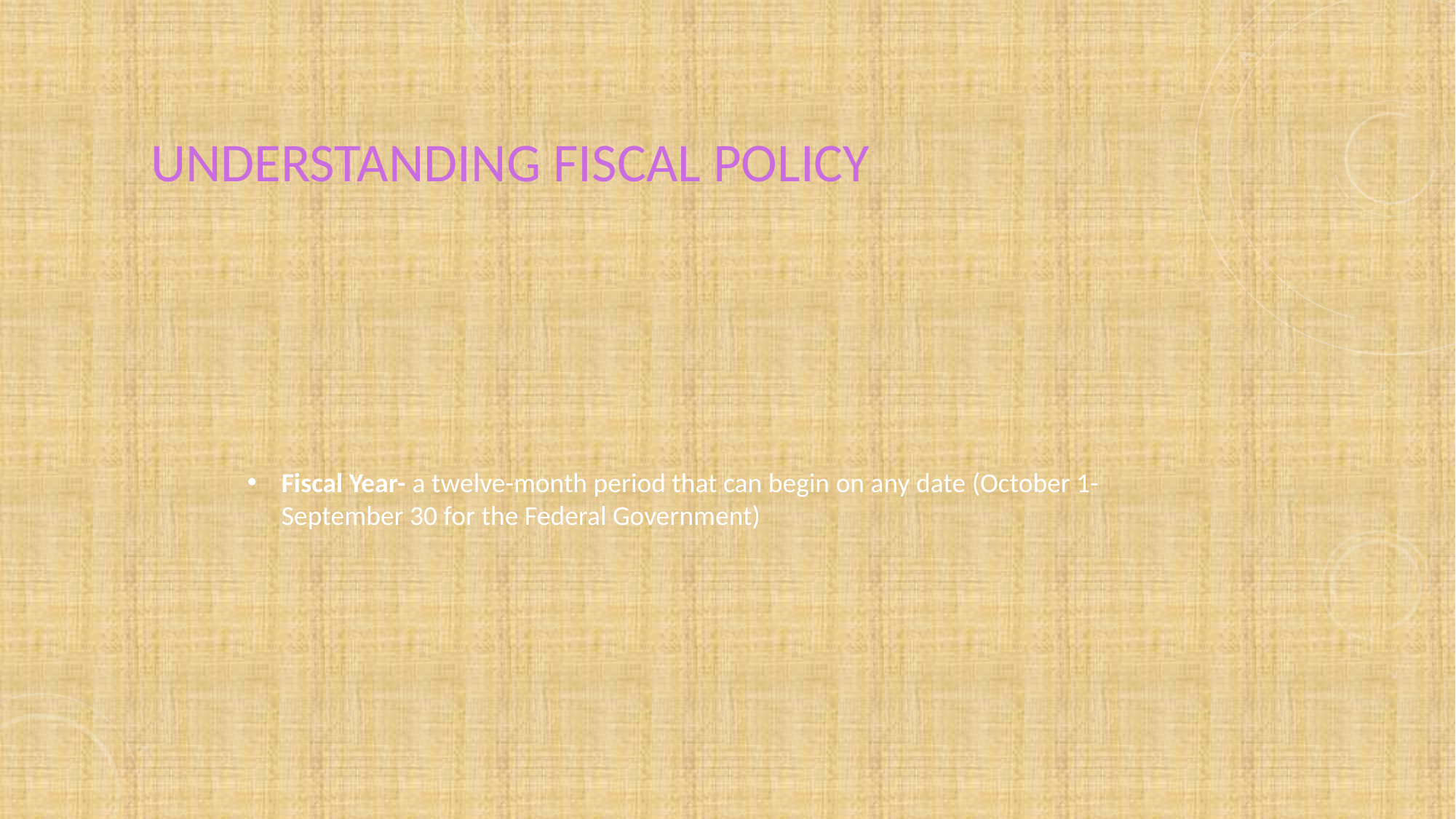

# Understanding Fiscal Policy
Fiscal Year- a twelve-month period that can begin on any date (October 1-September 30 for the Federal Government)